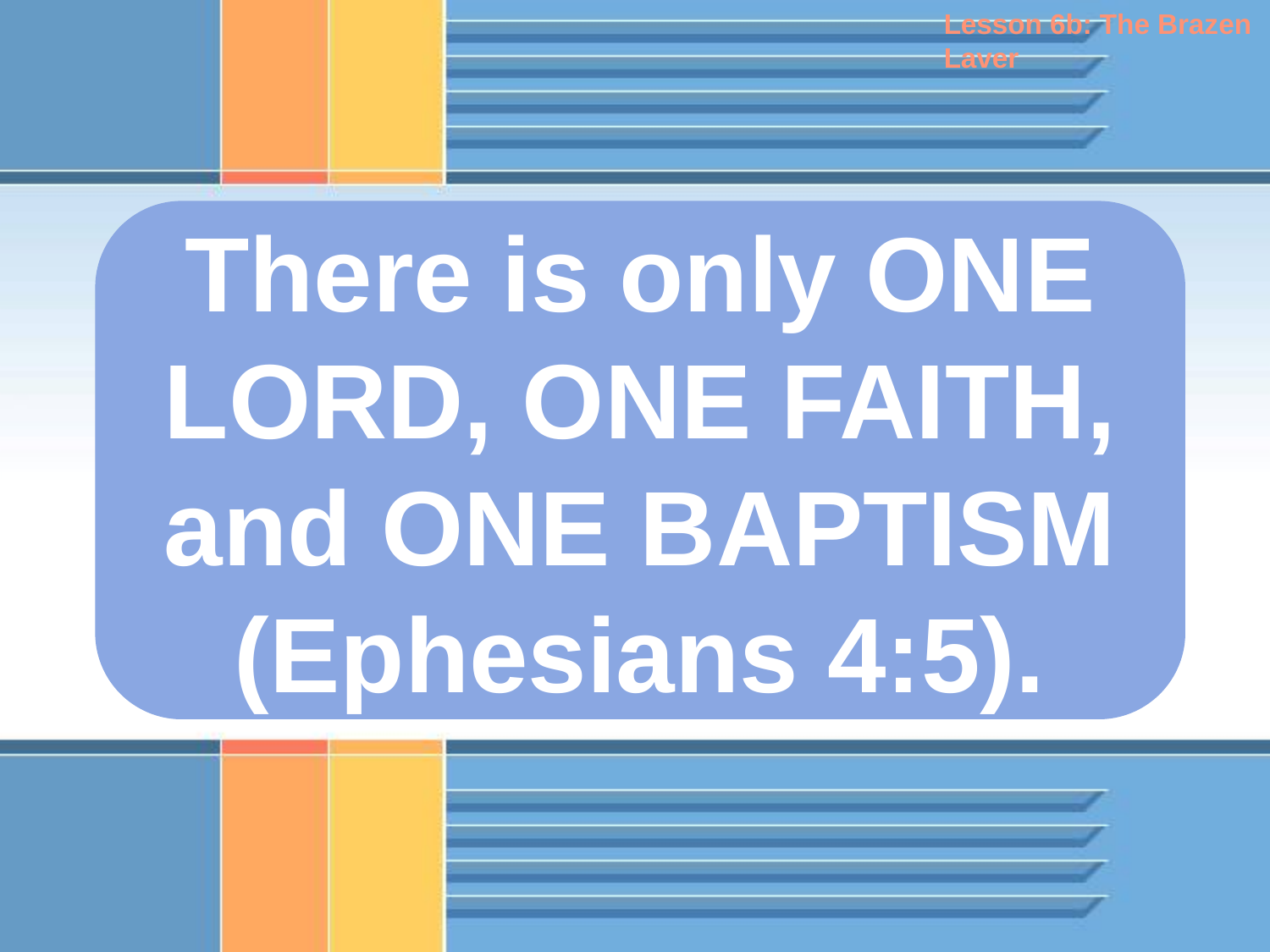

Lesson 6b: The Brazen Laver
There is only ONE LORD, ONE FAITH, and ONE BAPTISM (Ephesians 4:5).